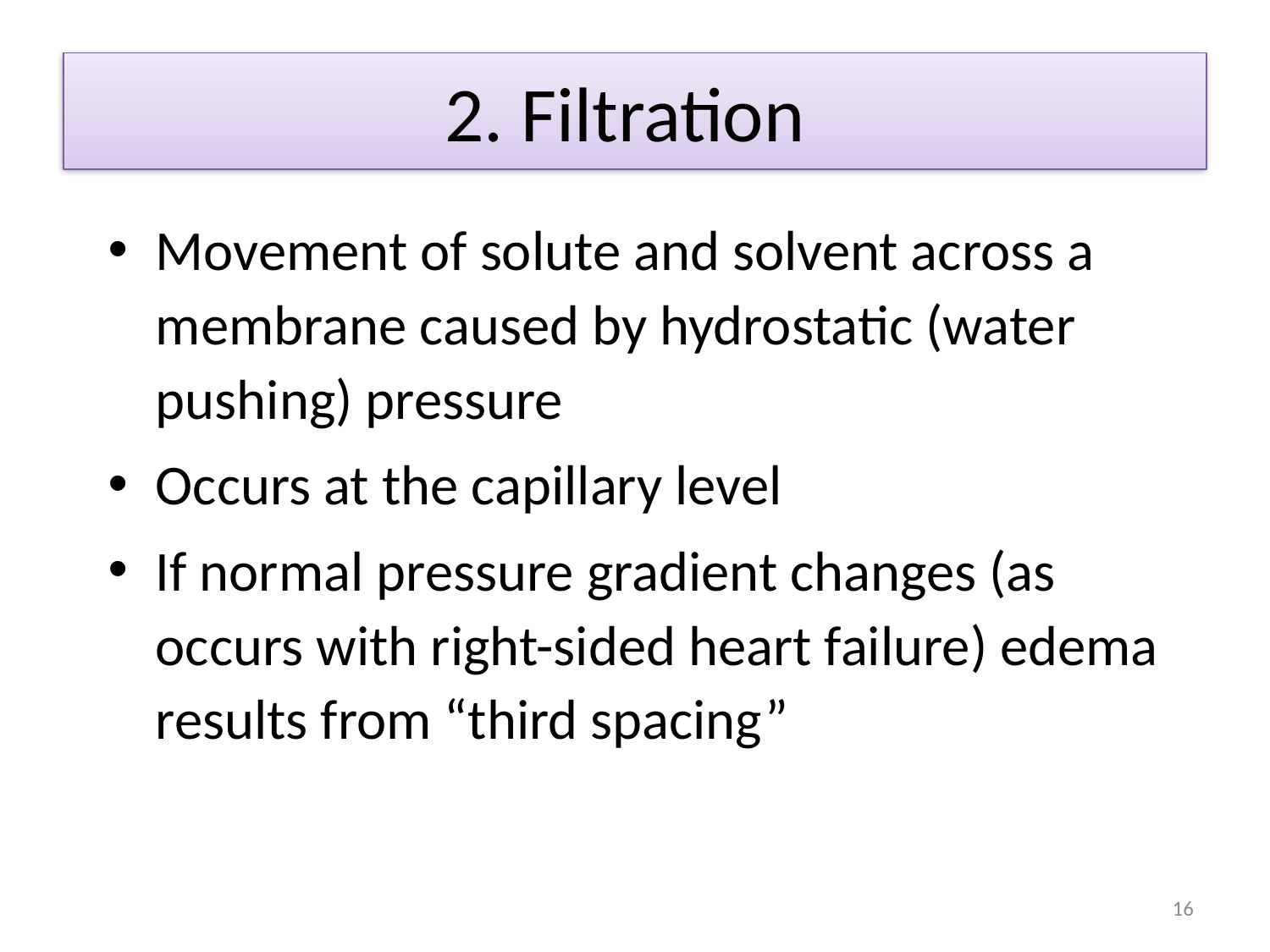

# 2. Filtration
Movement of solute and solvent across a membrane caused by hydrostatic (water pushing) pressure
Occurs at the capillary level
If normal pressure gradient changes (as occurs with right-sided heart failure) edema results from “third spacing”
16